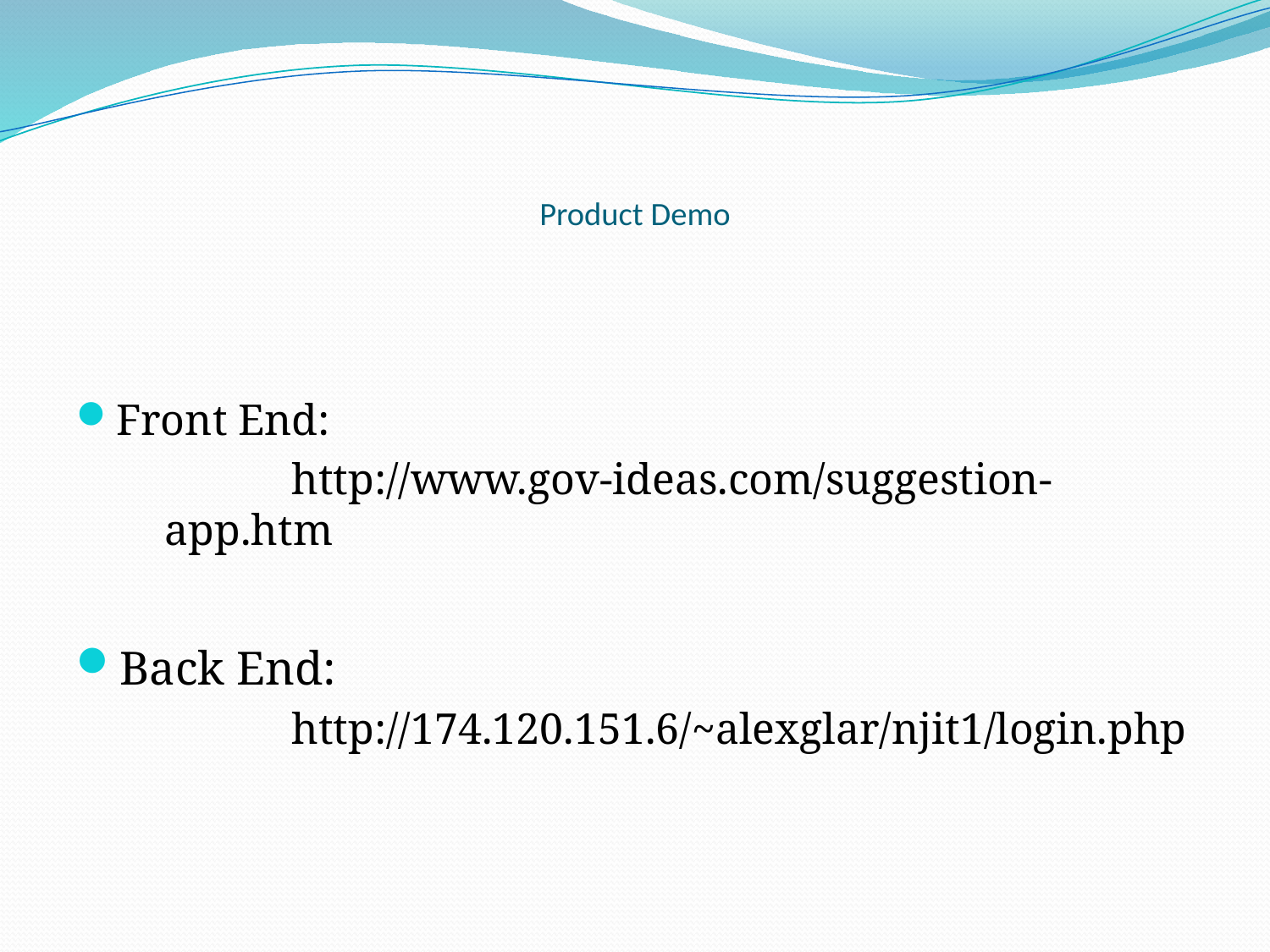

# Product Demo

Front End:
		http://www.gov-ideas.com/suggestion-app.htm

Back End:
		http://174.120.151.6/~alexglar/njit1/login.php